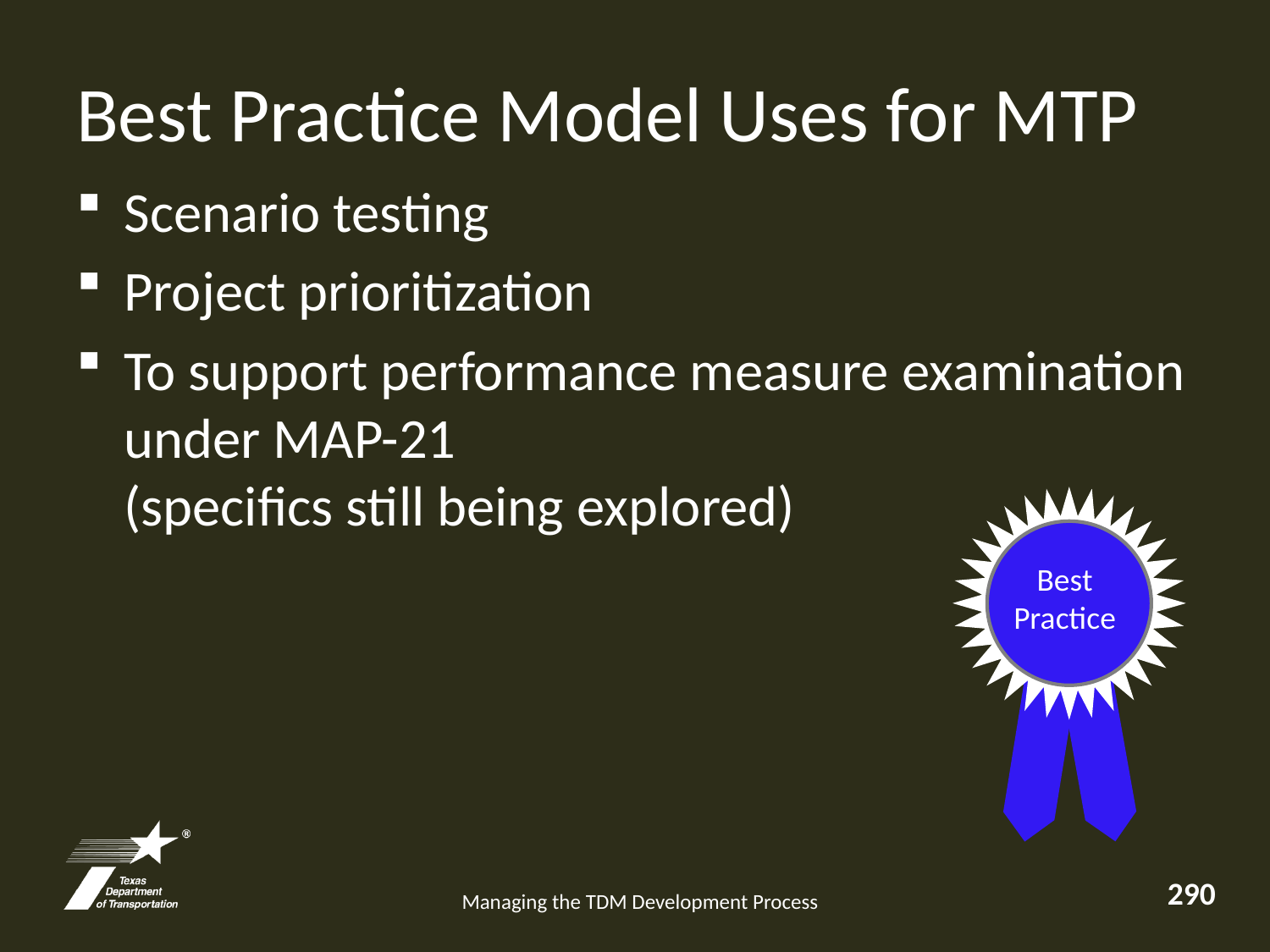

# Best Practice Model Uses for MTP
Scenario testing
Project prioritization
To support performance measure examination under MAP-21
(specifics still being explored)

Best Practice